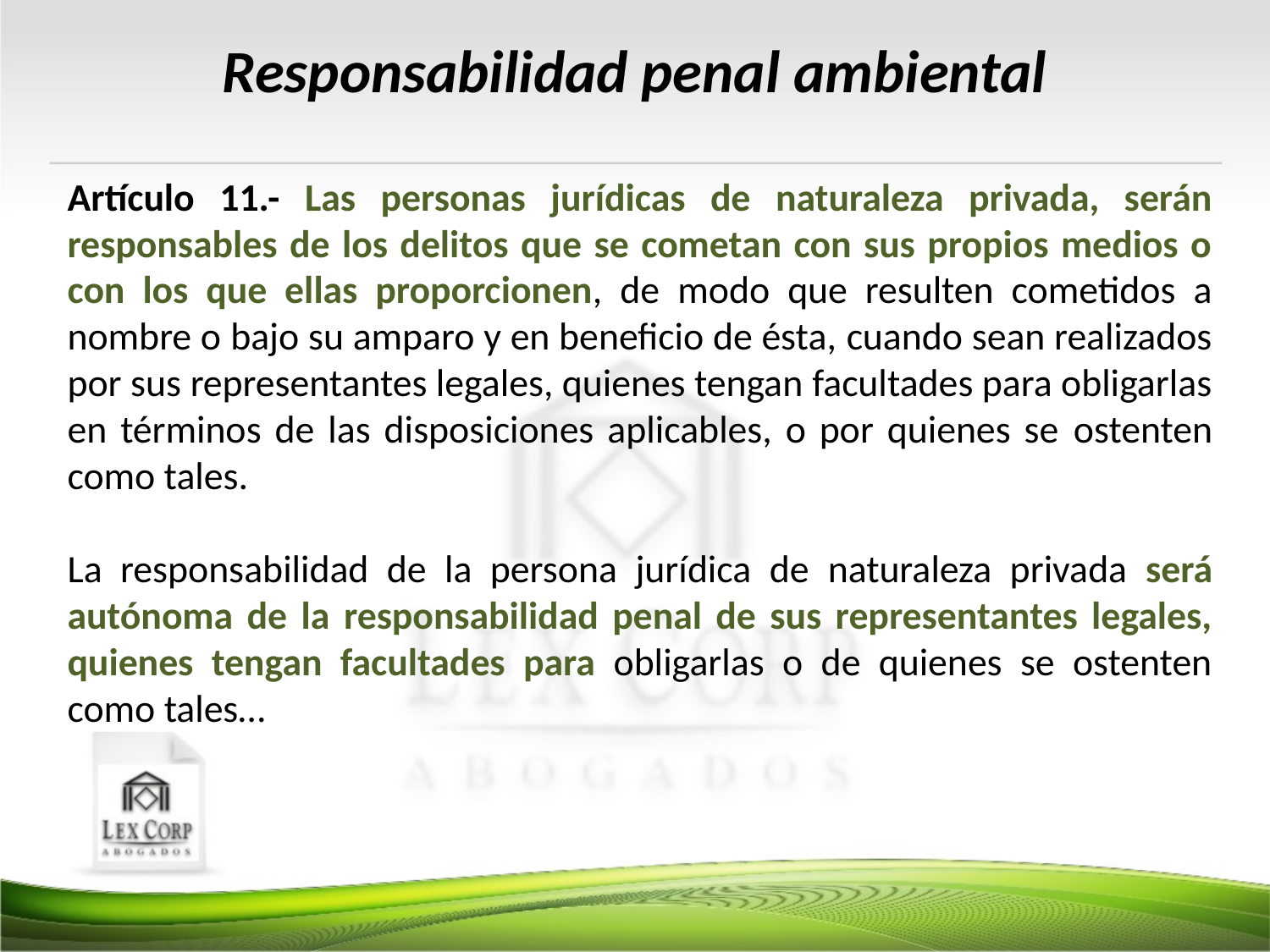

Responsabilidad penal ambiental

Artículo 11.- Las personas jurídicas de naturaleza privada, serán responsables de los delitos que se cometan con sus propios medios o con los que ellas proporcionen, de modo que resulten cometidos a nombre o bajo su amparo y en beneficio de ésta, cuando sean realizados por sus representantes legales, quienes tengan facultades para obligarlas en términos de las disposiciones aplicables, o por quienes se ostenten como tales.

La responsabilidad de la persona jurídica de naturaleza privada será autónoma de la responsabilidad penal de sus representantes legales, quienes tengan facultades para obligarlas o de quienes se ostenten como tales…